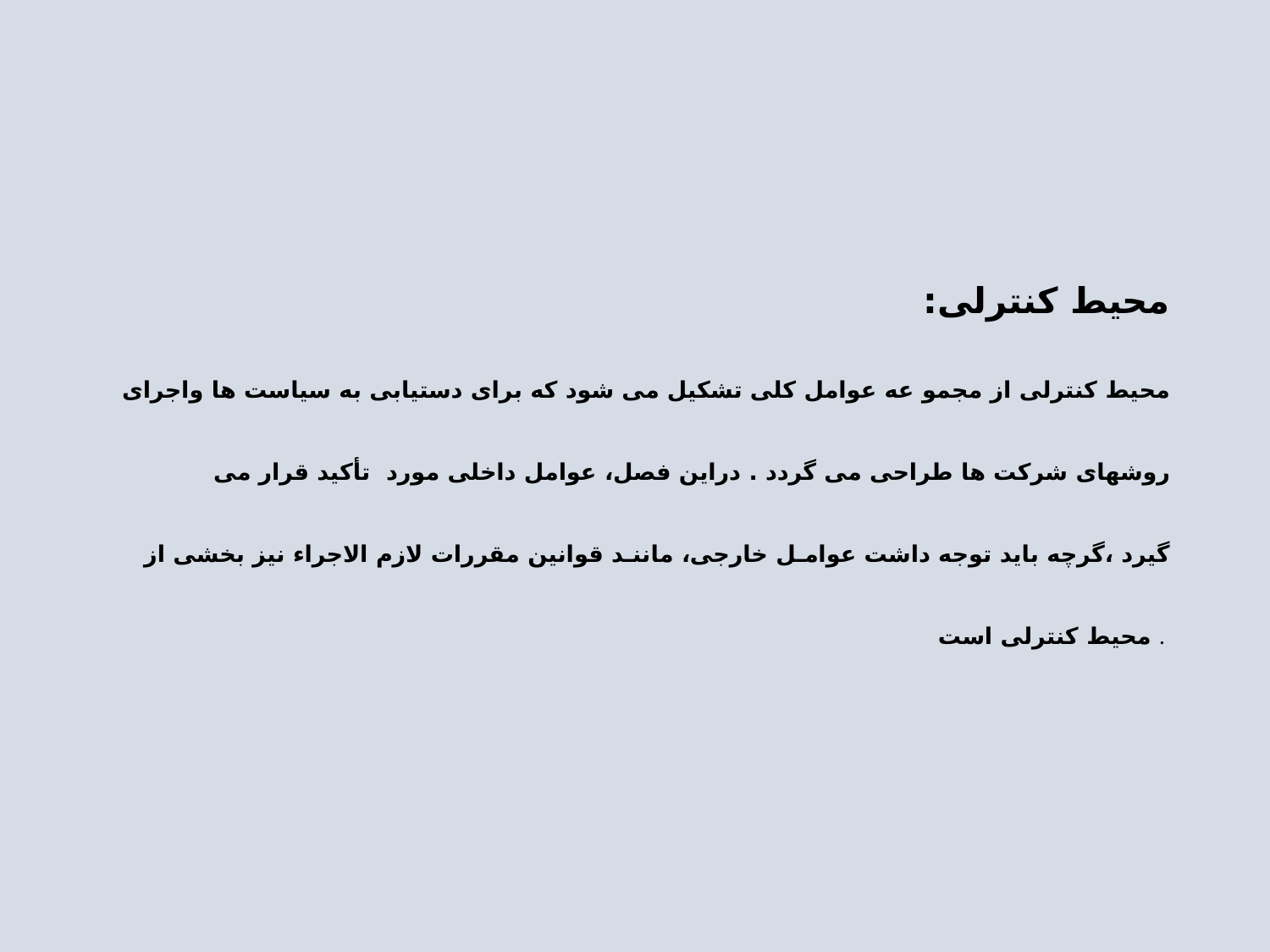

# محیط کنترلی: محیط کنترلی از مجمو عه عوامل کلی تشکیل می شود که برای دستیابی به سیاست ها واجرای روشهای شرکت ها طراحی می گردد . دراین فصل، عوامل داخلی مورد  تأکید قرار می گیرد ،گرچه باید توجه داشت عوامـل خارجی، ماننـد قوانین مقررات لازم الاجراء نیز بخشی از محیط کنترلی است .